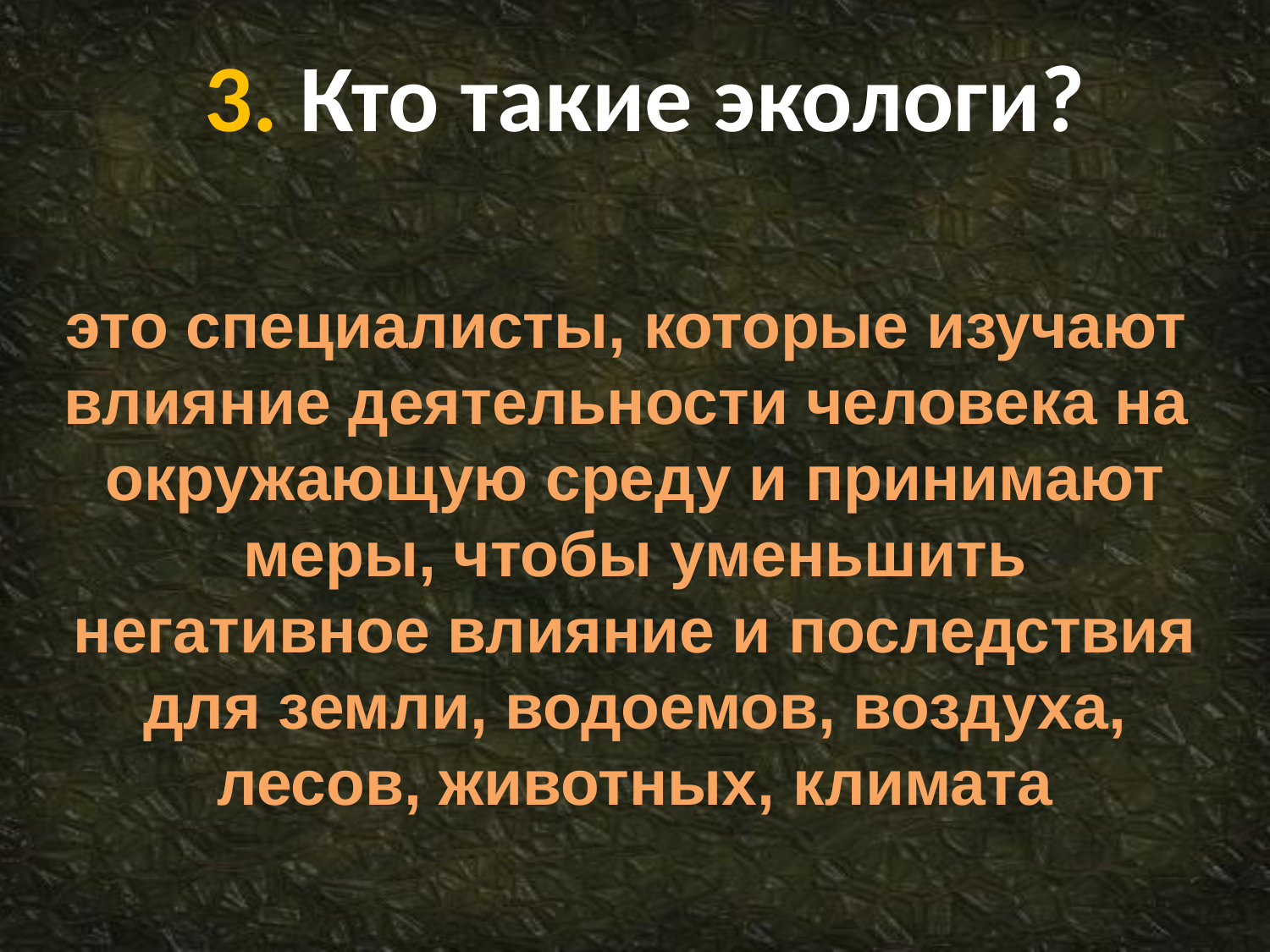

# 3. Кто такие экологи?
это специалисты, которые изучают влияние деятельности человека на окружающую среду и принимают меры, чтобы уменьшить негативное влияние и последствия для земли, водоемов, воздуха, лесов, животных, климата